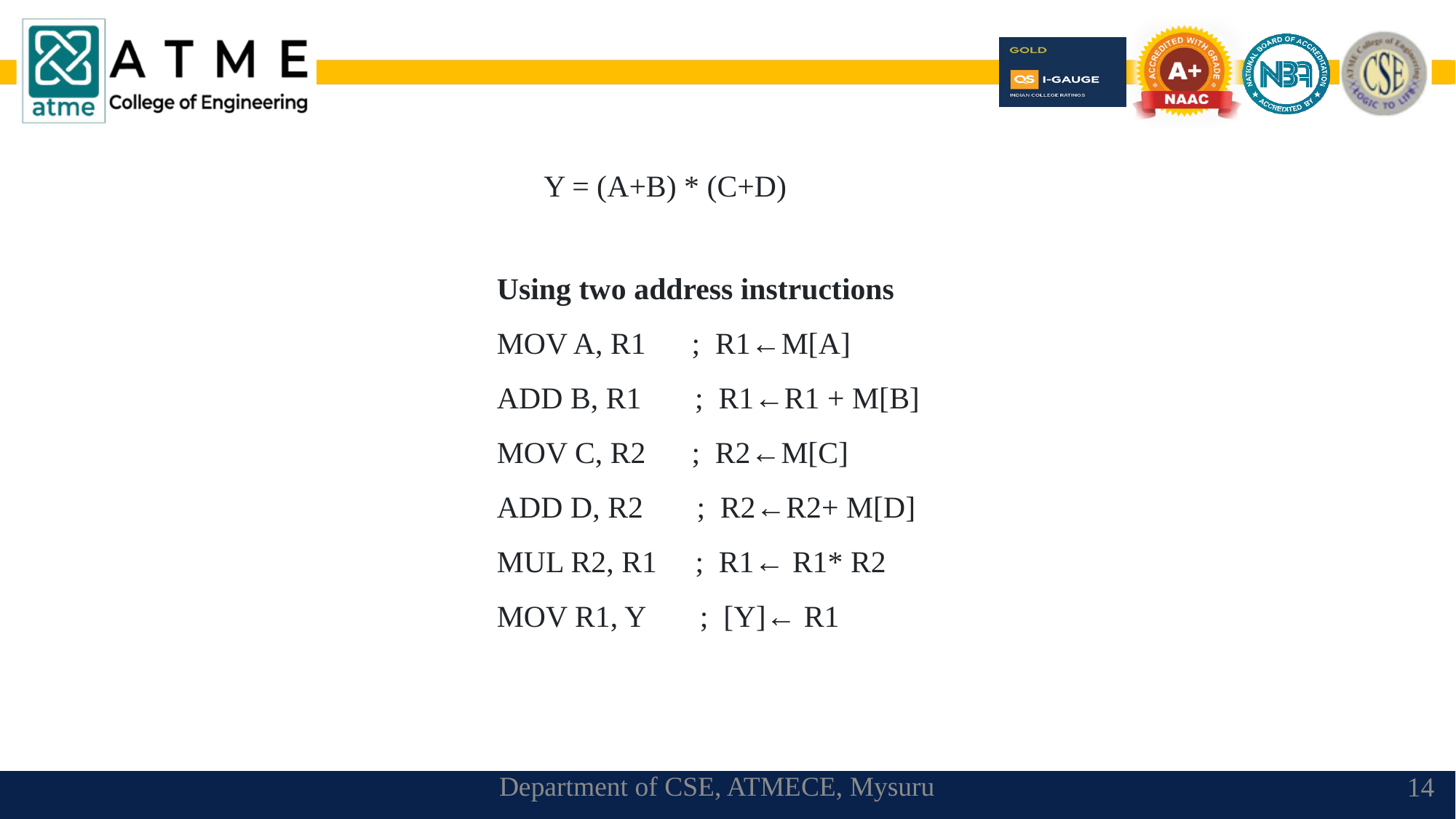

Y = (A+B) * (C+D)
Using two address instructions
MOV A, R1      ;  R1←M[A]
ADD B, R1       ;  R1←R1 + M[B]
MOV C, R2      ;  R2←M[C]
ADD D, R2       ;  R2←R2+ M[D]
MUL R2, R1     ;  R1← R1* R2
MOV R1, Y       ;  [Y]← R1
Department of CSE, ATMECE, Mysuru
14